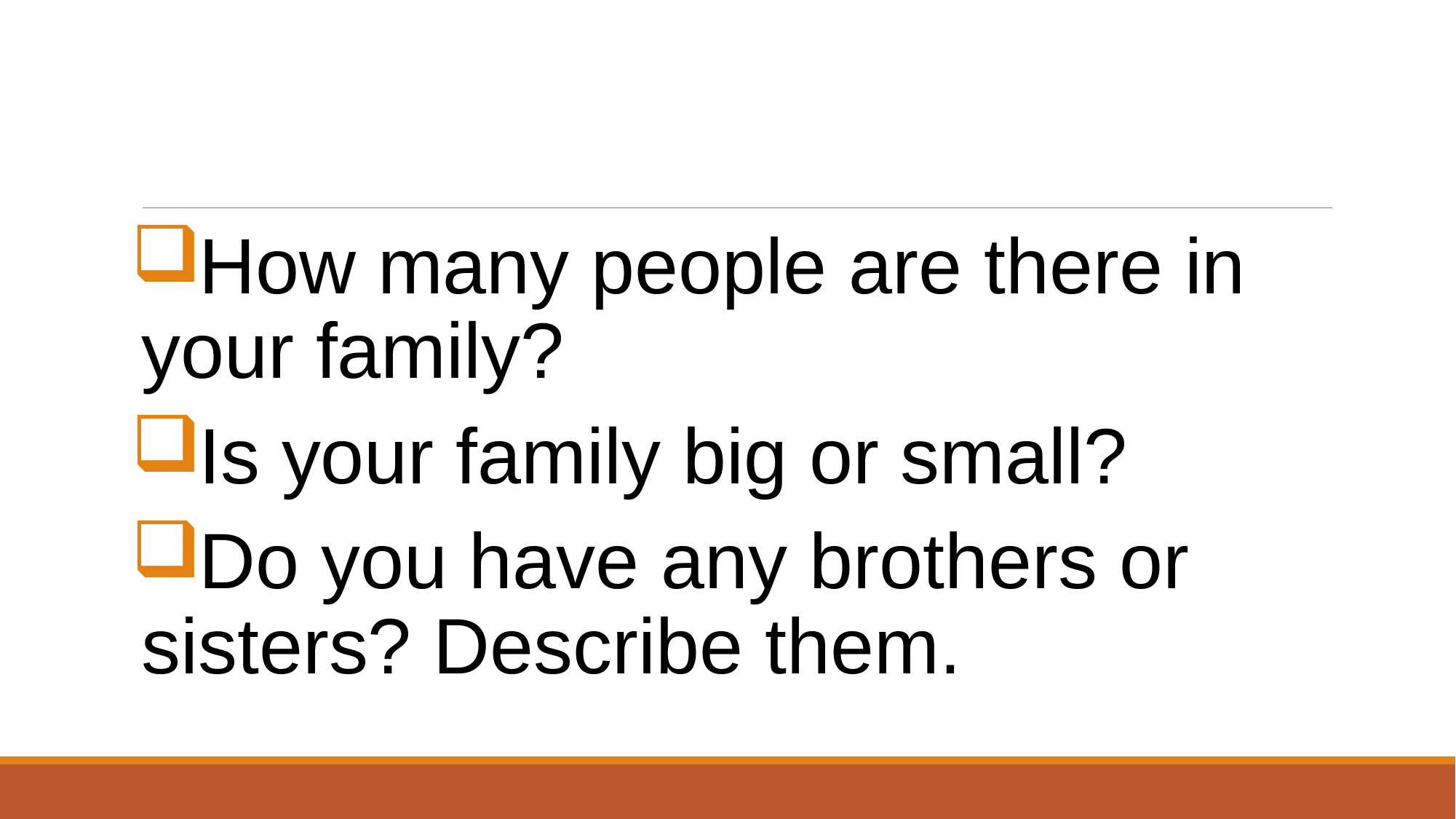

#
How many people are there in your family?
Is your family big or small?
Do you have any brothers or sisters? Describe them.